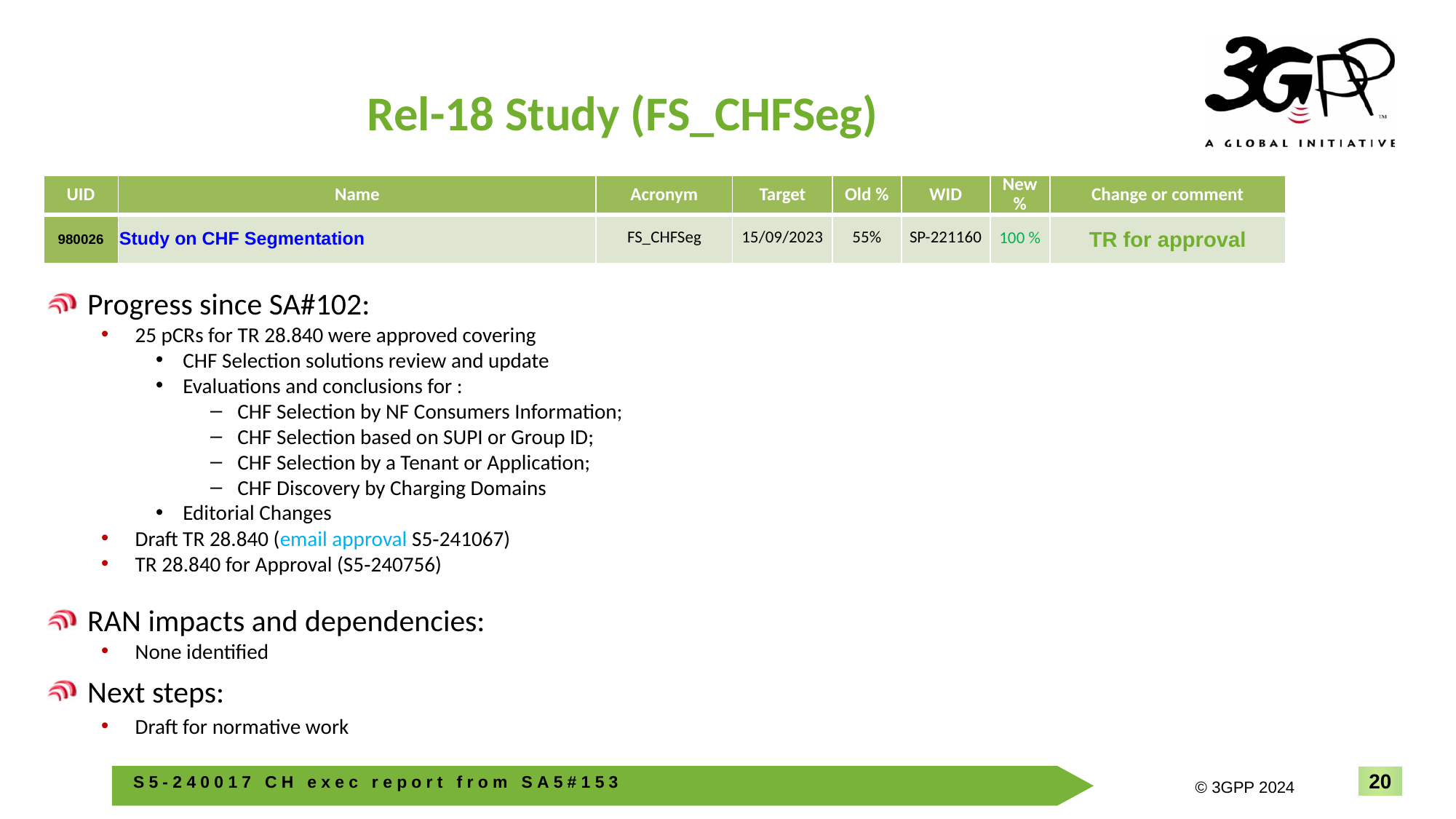

# Rel-18 Study (FS_CHFSeg)
| UID | Name | Acronym | Target | Old % | WID | New % | Change or comment |
| --- | --- | --- | --- | --- | --- | --- | --- |
| 980026 | Study on CHF Segmentation | FS\_CHFSeg | 15/09/2023 | 55% | SP-221160 | 100 % | TR for approval |
Progress since SA#102:
25 pCRs for TR 28.840 were approved covering
CHF Selection solutions review and update
Evaluations and conclusions for :
CHF Selection by NF Consumers Information;
CHF Selection based on SUPI or Group ID;
CHF Selection by a Tenant or Application;
CHF Discovery by Charging Domains
Editorial Changes
Draft TR 28.840 (email approval S5‑241067)
TR 28.840 for Approval (S5‑240756)

RAN impacts and dependencies:
None identified
Next steps:
Draft for normative work